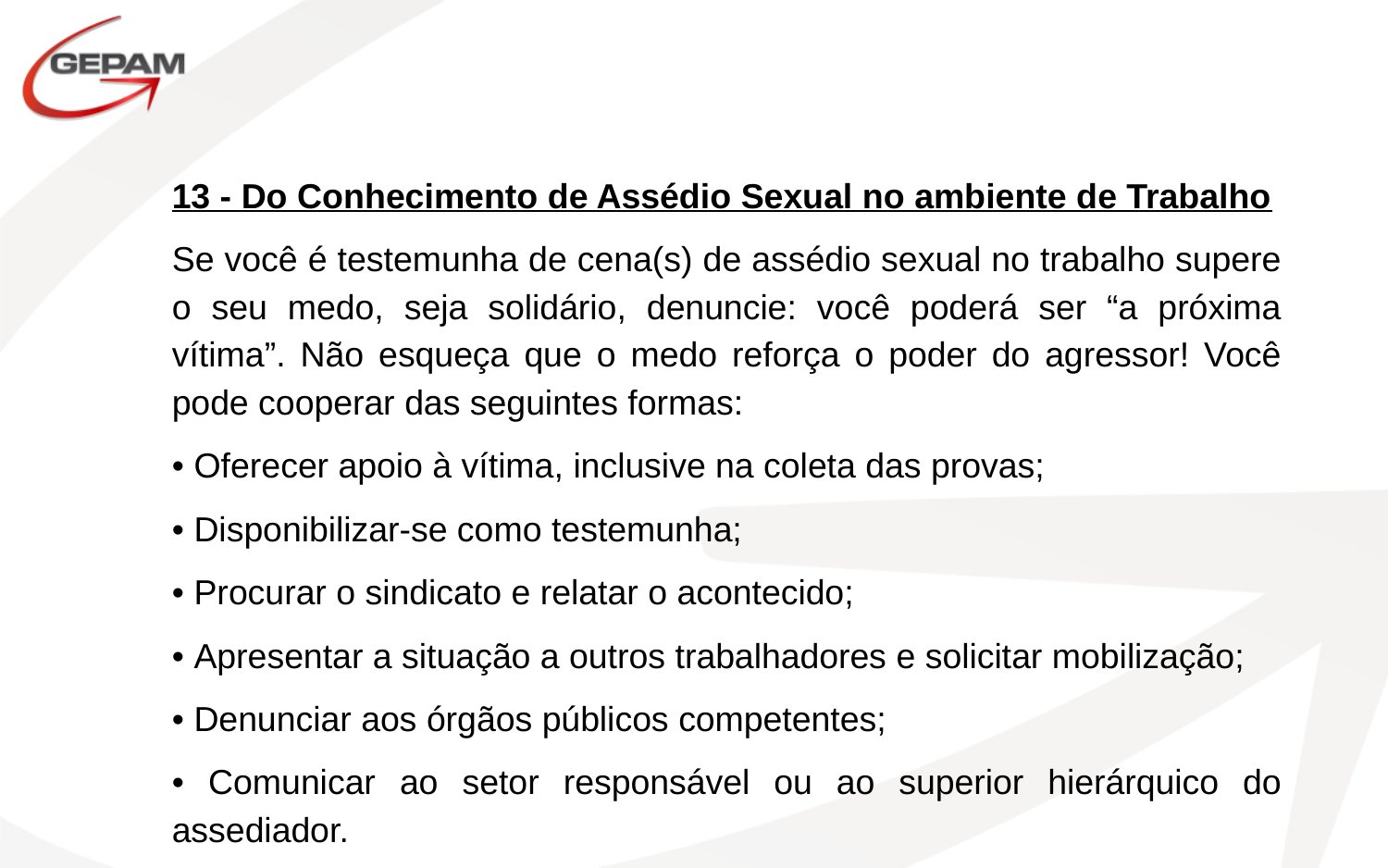

13 - Do Conhecimento de Assédio Sexual no ambiente de Trabalho
Se você é testemunha de cena(s) de assédio sexual no trabalho supere o seu medo, seja solidário, denuncie: você poderá ser “a próxima vítima”. Não esqueça que o medo reforça o poder do agressor! Você pode cooperar das seguintes formas:
• Oferecer apoio à vítima, inclusive na coleta das provas;
• Disponibilizar-se como testemunha;
• Procurar o sindicato e relatar o acontecido;
• Apresentar a situação a outros trabalhadores e solicitar mobilização;
• Denunciar aos órgãos públicos competentes;
• Comunicar ao setor responsável ou ao superior hierárquico do assediador.